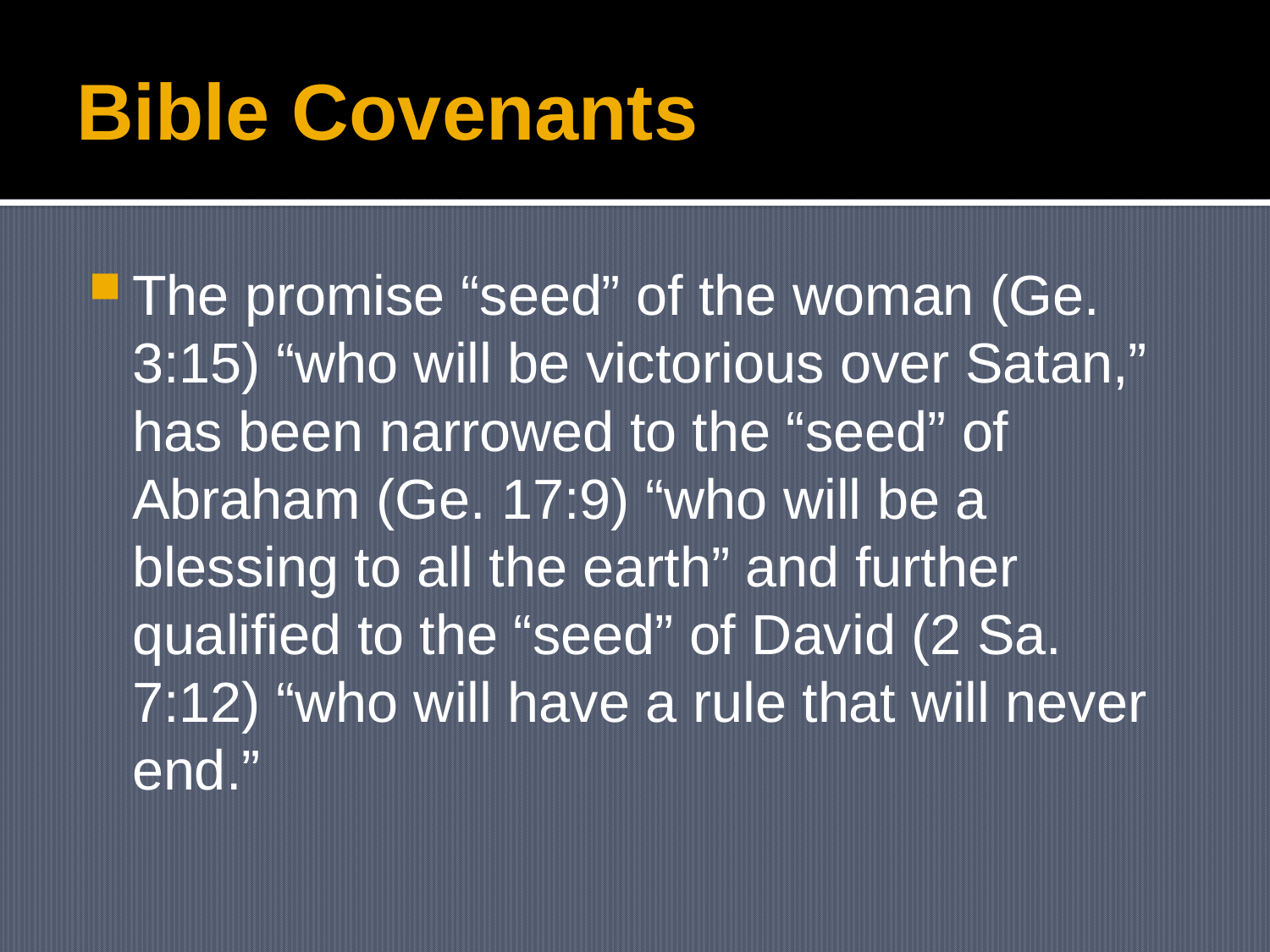

# Bible Covenants
The promise “seed” of the woman (Ge. 3:15) “who will be victorious over Satan,” has been narrowed to the “seed” of Abraham (Ge. 17:9) “who will be a blessing to all the earth” and further qualified to the “seed” of David (2 Sa. 7:12) “who will have a rule that will never end.”